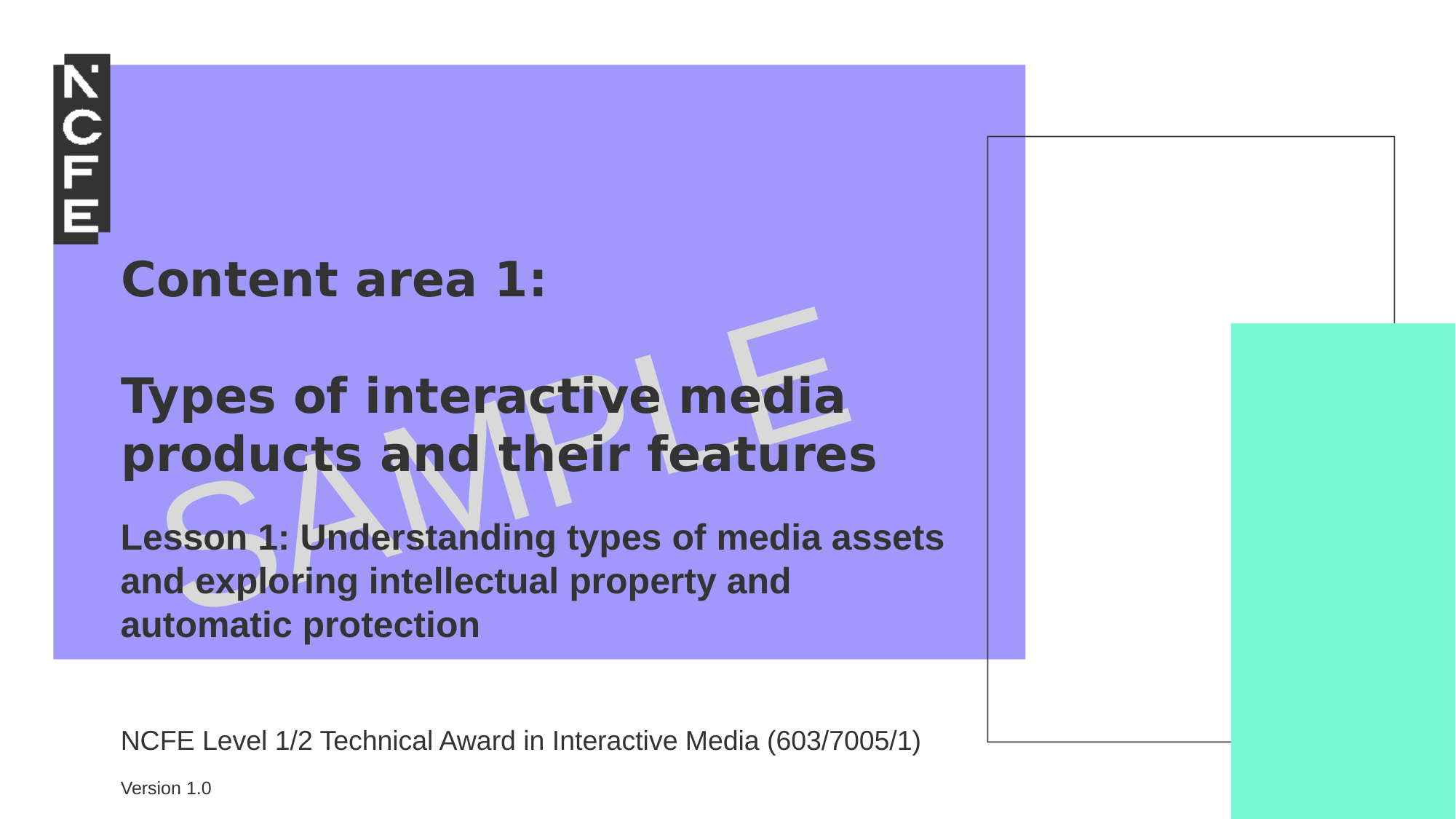

Content area 1:

Types of interactive media products and their features
Lesson 1: Understanding types of media assets and exploring intellectual property and automatic protection
NCFE Level 1/2 Technical Award in Interactive Media (603/7005/1)

Version 1.0